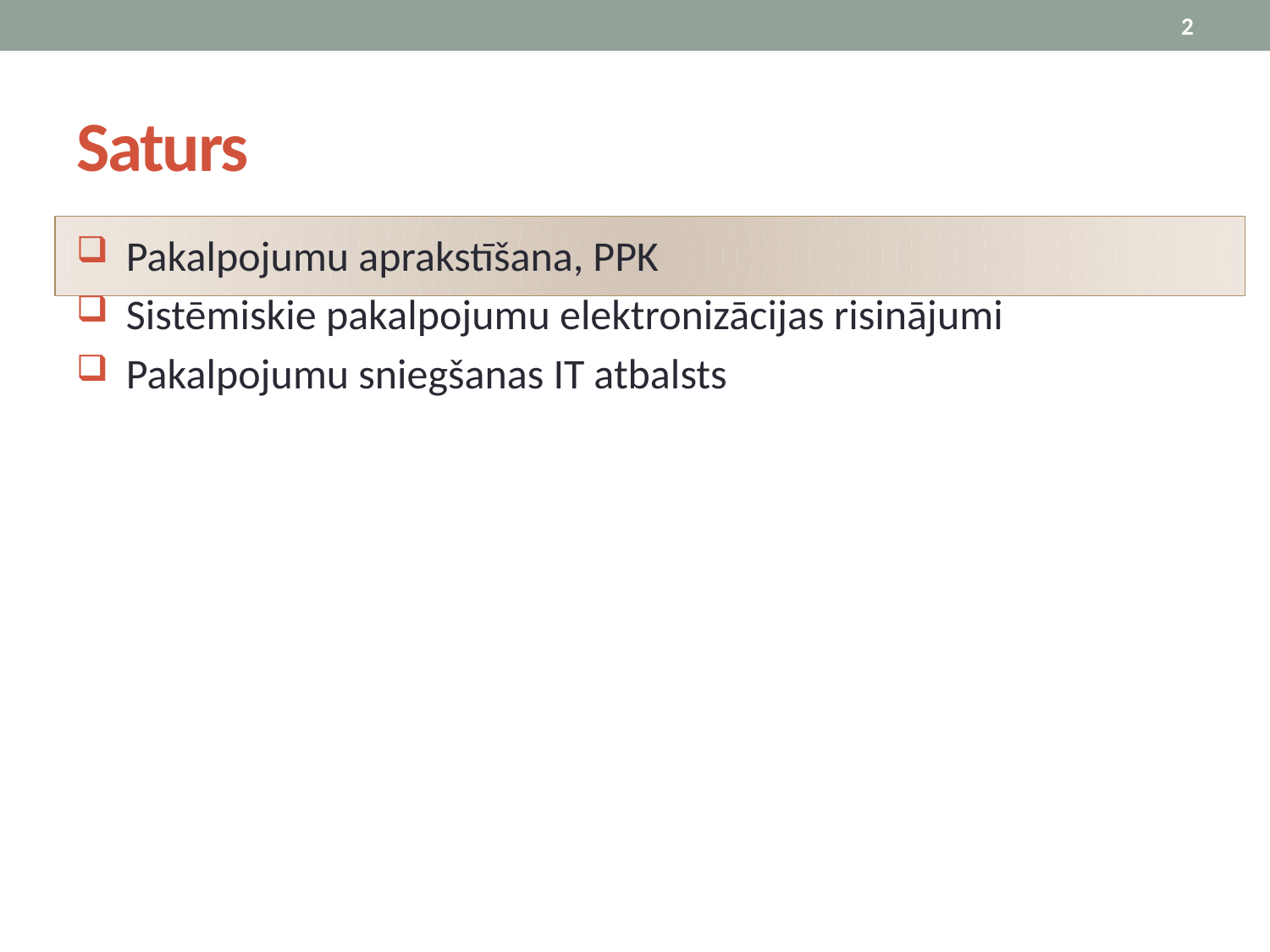

2
# Saturs

Pakalpojumu aprakstīšana, PPK
Sistēmiskie pakalpojumu elektronizācijas risinājumi
Pakalpojumu sniegšanas IT atbalsts